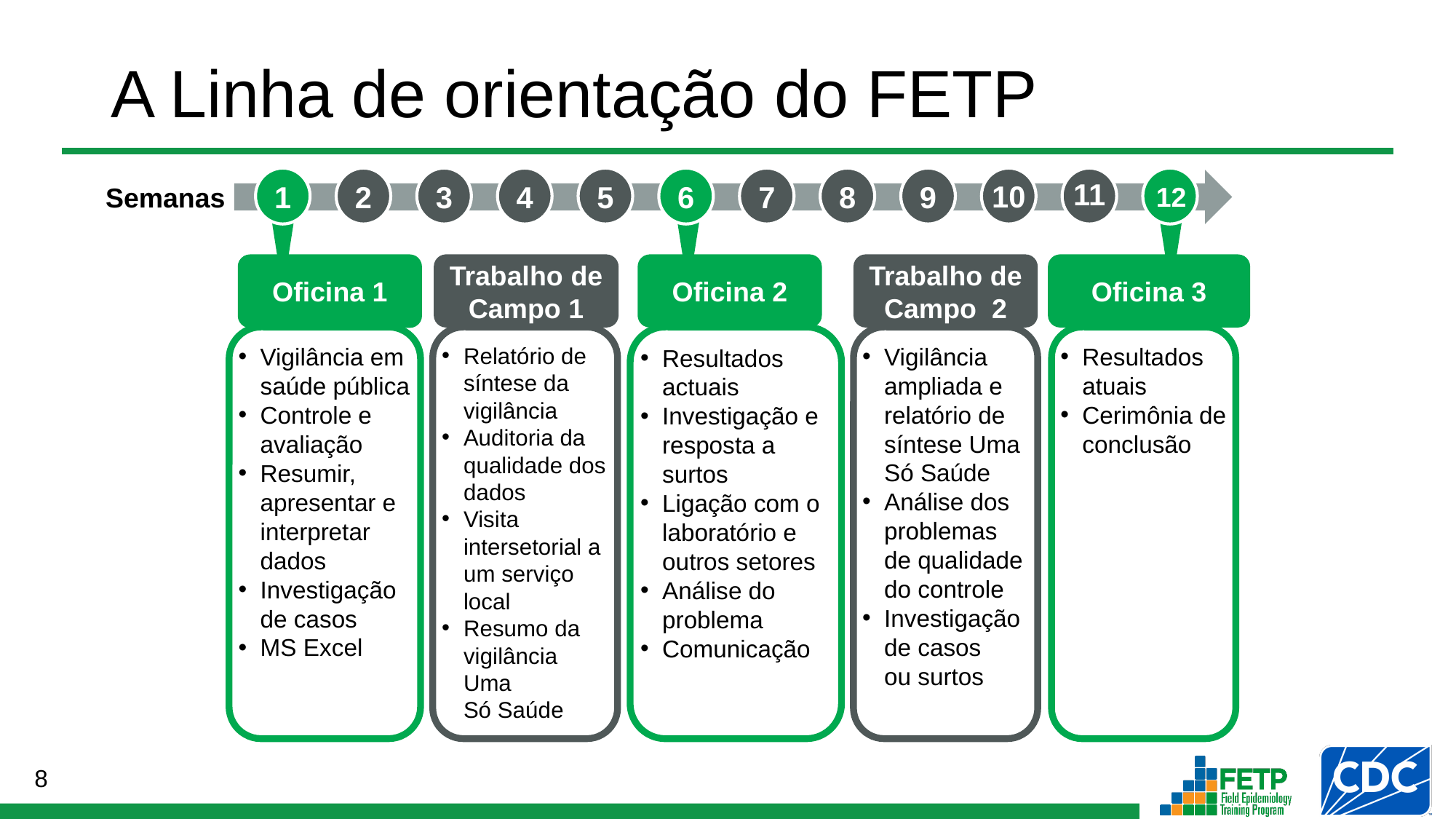

# A Linha de orientação do FETP
1
2
3
4
5
6
7
8
9

11
10
12
Semanas

Oficina 1
Vigilância em saúde pública
Controle e avaliação
Resumir, apresentar e interpretar dados
Investigação de casos
MS Excel
Trabalho de Campo 1
Relatório de síntese da vigilância
Auditoria da qualidade dos dados
Visita intersetorial a um serviço local
Resumo da vigilância Uma
Só Saúde
Oficina 2
Resultados actuais
Investigação e resposta a surtos
Ligação com o laboratório e outros setores
Análise do problema
Comunicação
Trabalho de Campo  2
Vigilância ampliada e relatório de síntese Uma Só Saúde
Análise dos problemas de qualidade do controle
Investigação de casos
ou surtos
Oficina 3
Resultados atuais
Cerimônia de conclusão